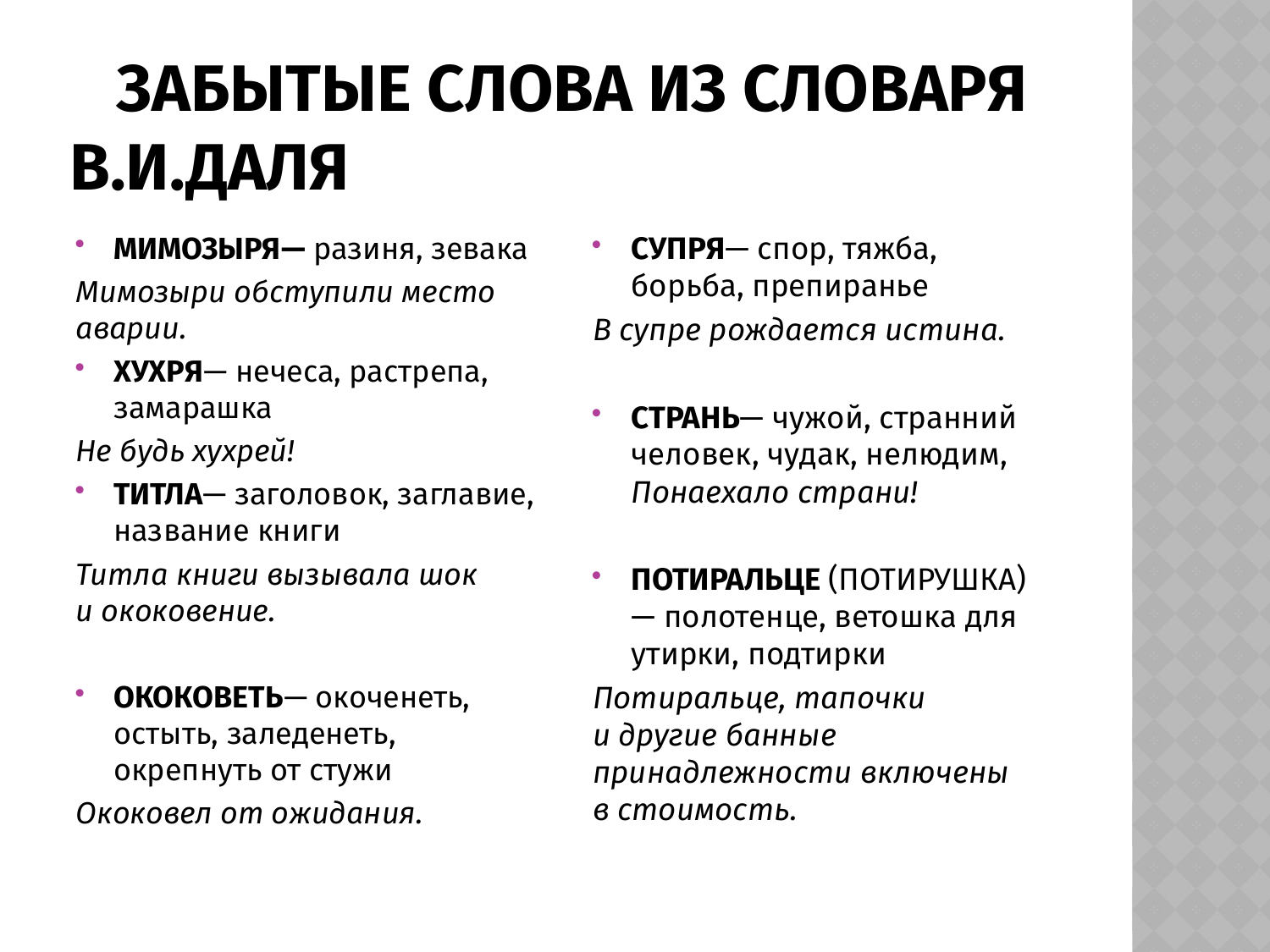

# Забытые слова из словаря  в.и.Даля
МИМОЗЫРЯ— разиня, зевака
Мимозыри обступили место аварии.
ХУХРЯ— нечеса, растрепа, замарашка
Не будь хухрей!
ТИТЛА— заголовок, заглавие, название книги
Титла книги вызывала шок и ококовение.

ОКОКОВЕТЬ— окоченеть, остыть, заледенеть, окрепнуть от стужи
Ококовел от ожидания.

СУПРЯ— спор, тяжба, борьба, препиранье
В супре рождается истина.

СТРАНЬ— чужой, странний человек, чудак, нелюдим, Понаехало страни!

ПОТИРАЛЬЦЕ (ПОТИРУШКА)— полотенце, ветошка для утирки, подтирки
Потиральце, тапочки и другие банные принадлежности включены в стоимость.